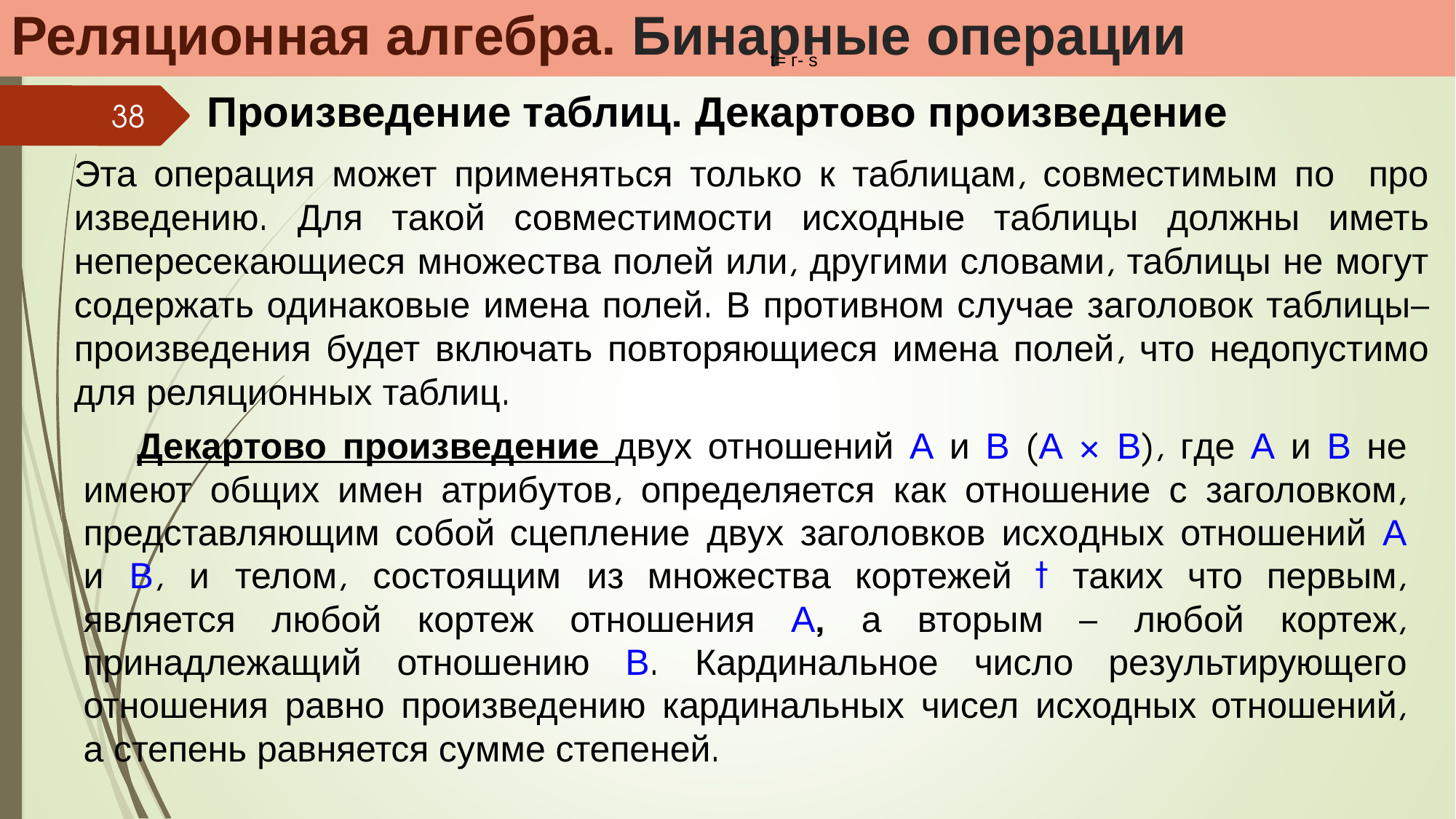

Реляционная алгебра. Бинарные операции
t= г- s
Произведение таблиц. Декартово произведение
38
Эта операция может применяться только к таблицам, совместимым по  про­изведению. Для такой совместимости исходные таблицы должны иметь непересекающиеся множества полей или, другими словами, таблицы не могут со­держать одинаковые имена полей. В противном случае заголовок таблицы–произведения будет включать повторяющиеся имена полей, что недопустимо для реляционных таблиц.

Декартово произведение двух отношений А и В (А × В), где А и В не имеют общих имен атрибутов, определяется как отношение с заголовком, представляющим собой сцепление двух заголовков исходных отношений А и В, и телом, состоящим из множества кортежей t таких что первым, является любой кортеж отношения А, а вторым – любой кортеж, принадлежащий отношению В. Кардинальное число результирующего отношения равно произведению кардинальных чисел исходных отношений, а степень равняется сумме степеней.